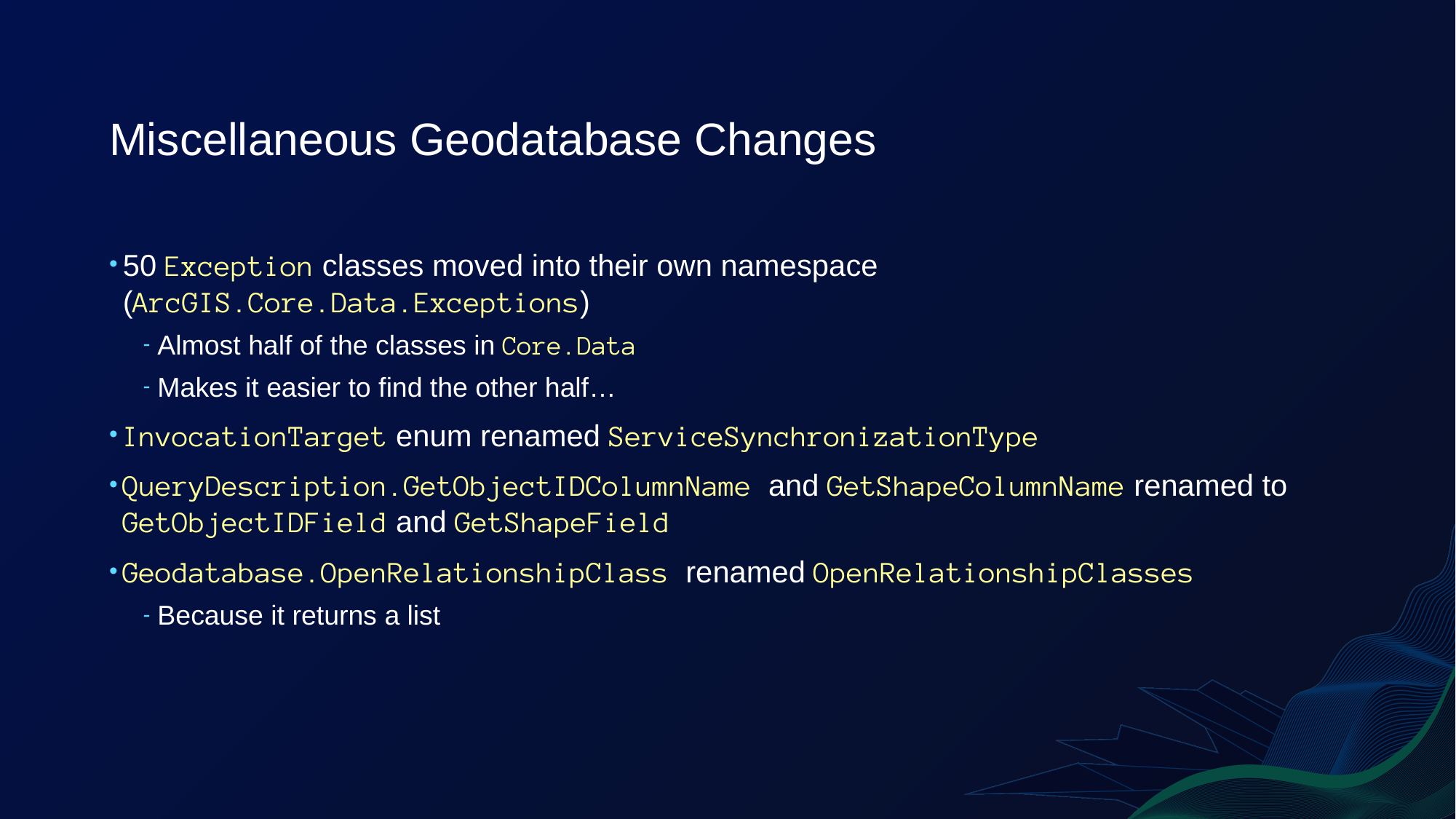

# Miscellaneous Geodatabase Changes
50 Exception classes moved into their own namespace (ArcGIS.Core.Data.Exceptions)
Almost half of the classes in Core.Data
Makes it easier to find the other half…
InvocationTarget enum renamed ServiceSynchronizationType
QueryDescription.GetObjectIDColumnName and GetShapeColumnName renamed to GetObjectIDField and GetShapeField
Geodatabase.OpenRelationshipClass renamed OpenRelationshipClasses
Because it returns a list